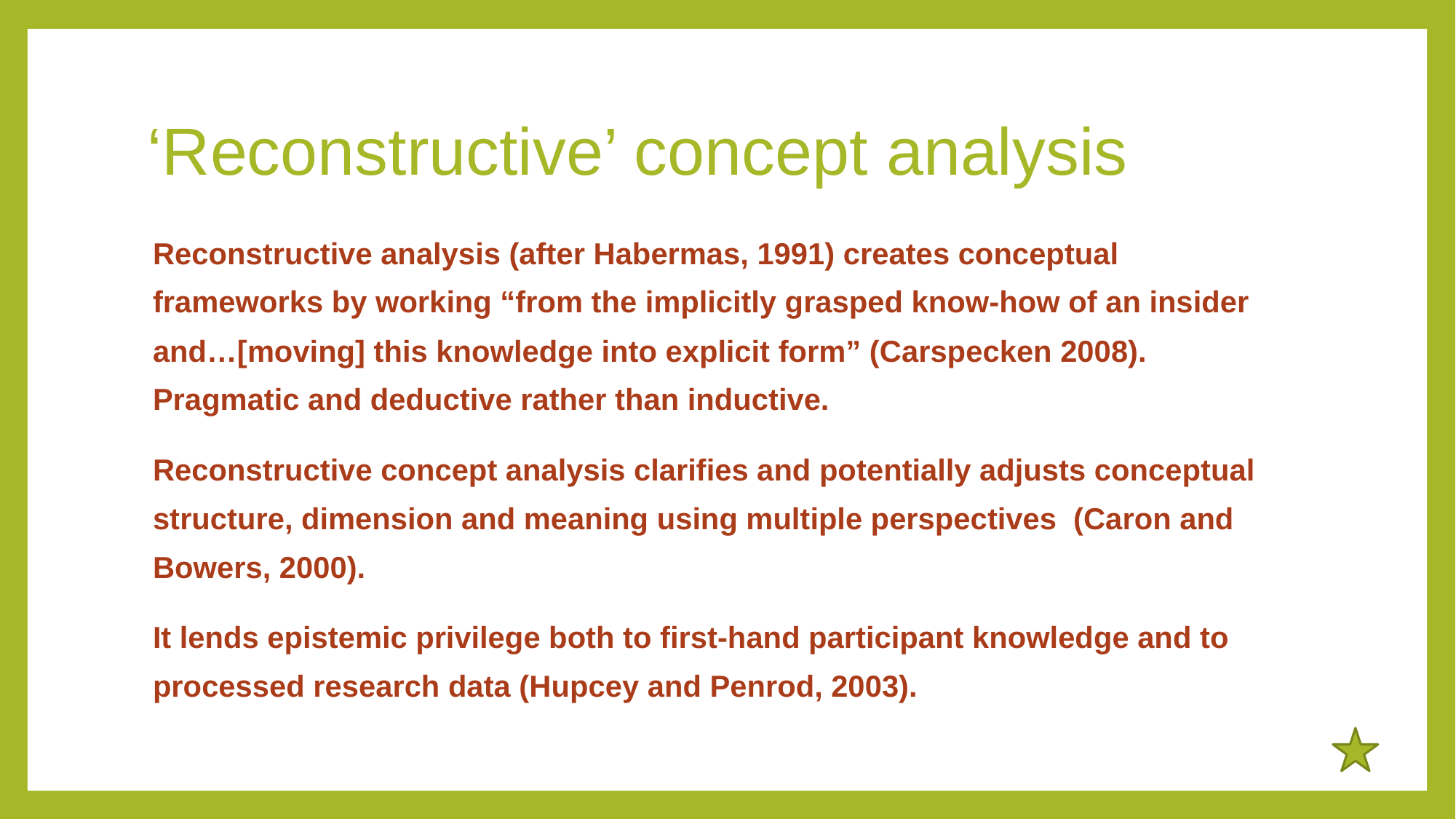

# ‘Reconstructive’ concept analysis
Reconstructive analysis (after Habermas, 1991) creates conceptual frameworks by working “from the implicitly grasped know-how of an insider and…[moving] this knowledge into explicit form” (Carspecken 2008). Pragmatic and deductive rather than inductive.
Reconstructive concept analysis clarifies and potentially adjusts conceptual structure, dimension and meaning using multiple perspectives  (Caron and Bowers, 2000).
It lends epistemic privilege both to first-hand participant knowledge and to processed research data (Hupcey and Penrod, 2003).